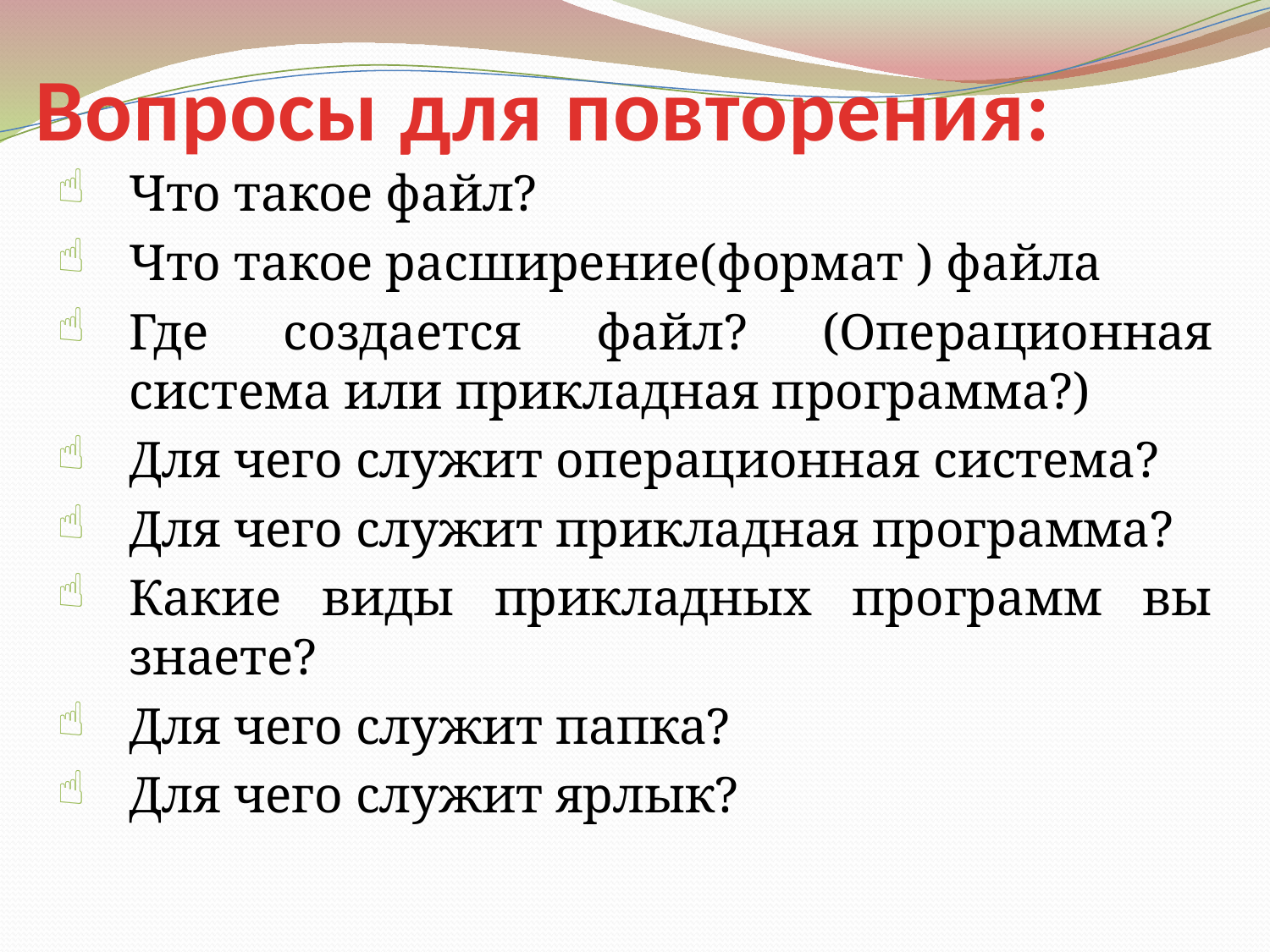

# Вопросы для повторения:
Что такое файл?
Что такое расширение(формат ) файла
Где создается файл? (Операционная система или прикладная программа?)
Для чего служит операционная система?
Для чего служит прикладная программа?
Какие виды прикладных программ вы знаете?
Для чего служит папка?
Для чего служит ярлык?